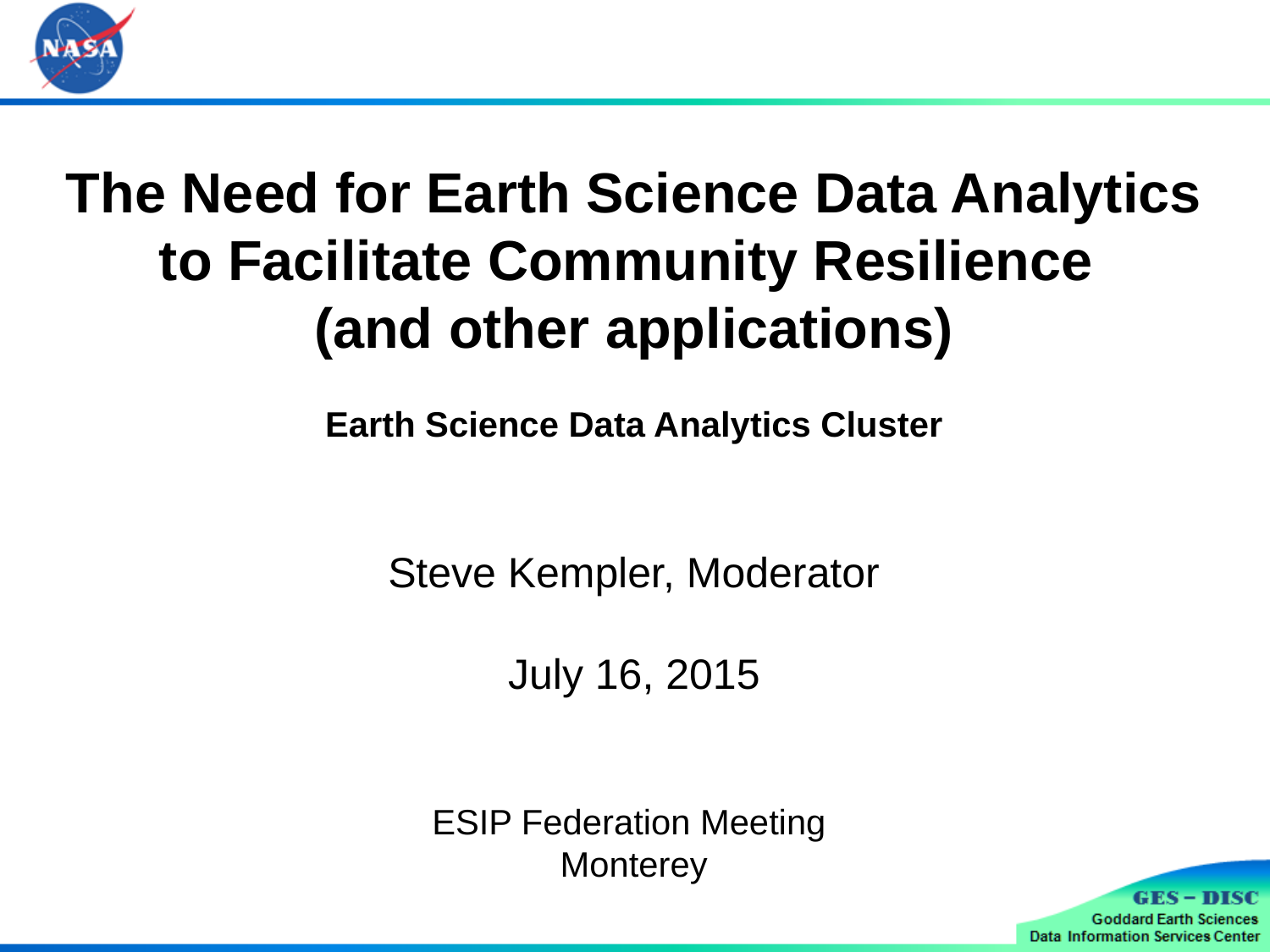

The Need for Earth Science Data Analytics to Facilitate Community Resilience
(and other applications)

Earth Science Data Analytics Cluster

Steve Kempler, Moderator

July 16, 2015

ESIP Federation Meeting
Monterey
Presentation for Lawrence

Chris:  Do you know how to paste Gilberto’s sample presentation format into this Google Presentation?
Steve: See if this works. (GV)